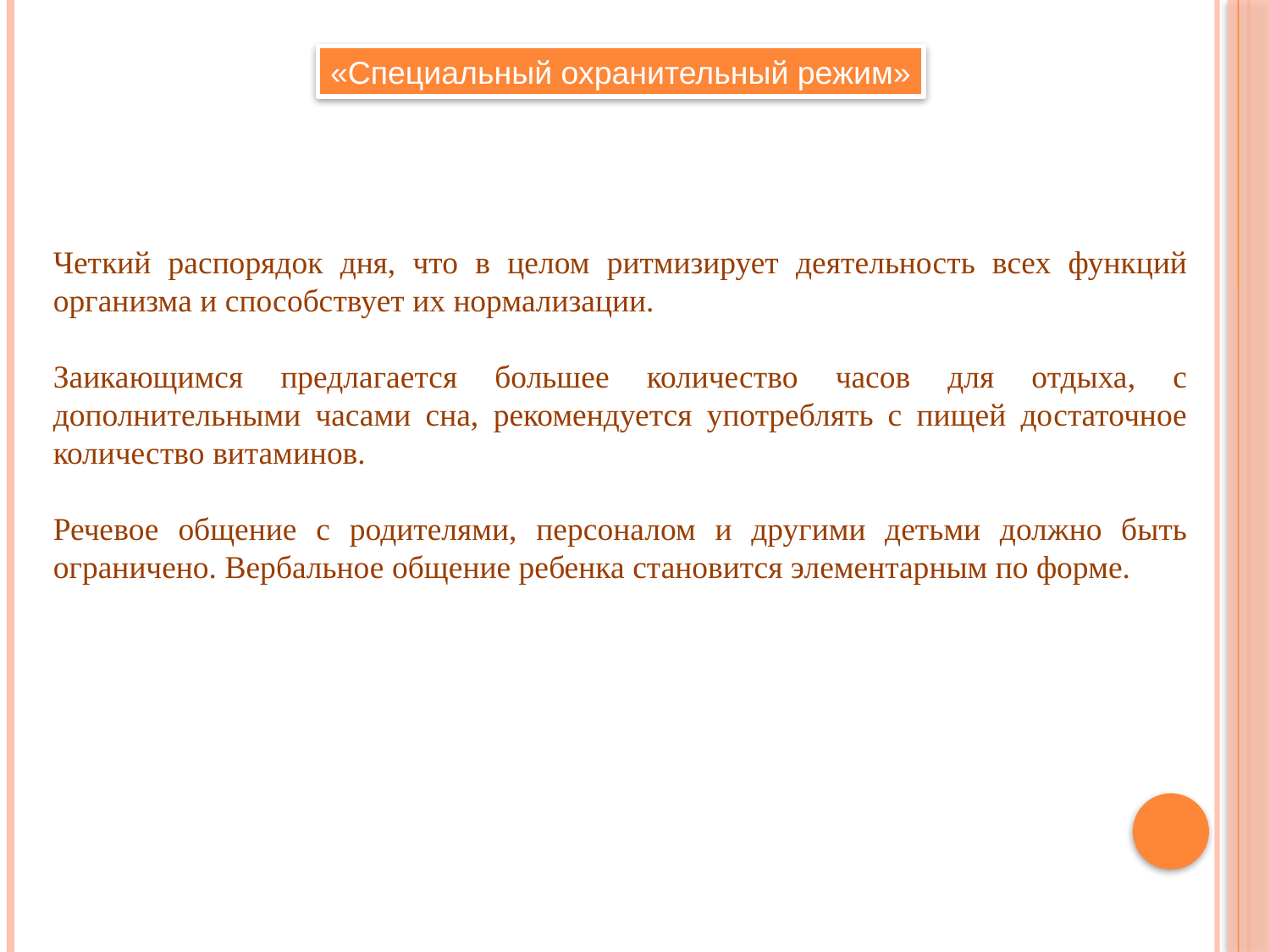

«Специальный охранительный режим»
Четкий распорядок дня, что в целом ритмизирует деятельность всех функций организма и способствует их нормализации.

Заикающимся предлагается большее количество часов для отдыха, с дополнительными часами сна, рекомендуется употреблять с пищей достаточное количество витаминов.

Речевое общение с родителями, персоналом и другими детьми должно быть ограничено. Вербальное общение ребенка становится элементарным по форме.